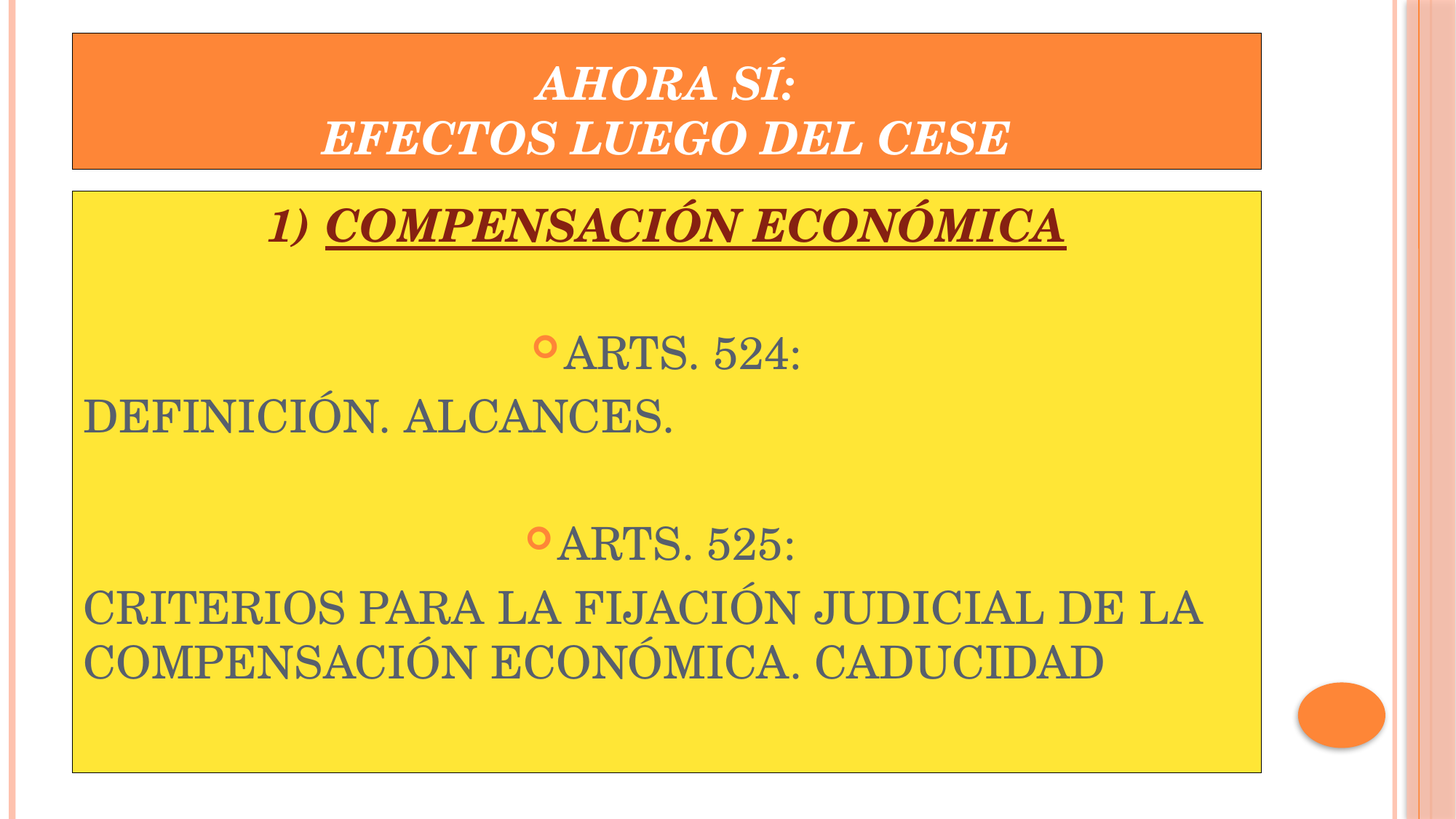

# Ahora sí: efectos luego del cese
1) COMPENSACIÓN ECONÓMICA

Arts. 524:
Definición. Alcances.

Arts. 525:
Criterios para la Fijación judicial de la compensación económica. Caducidad